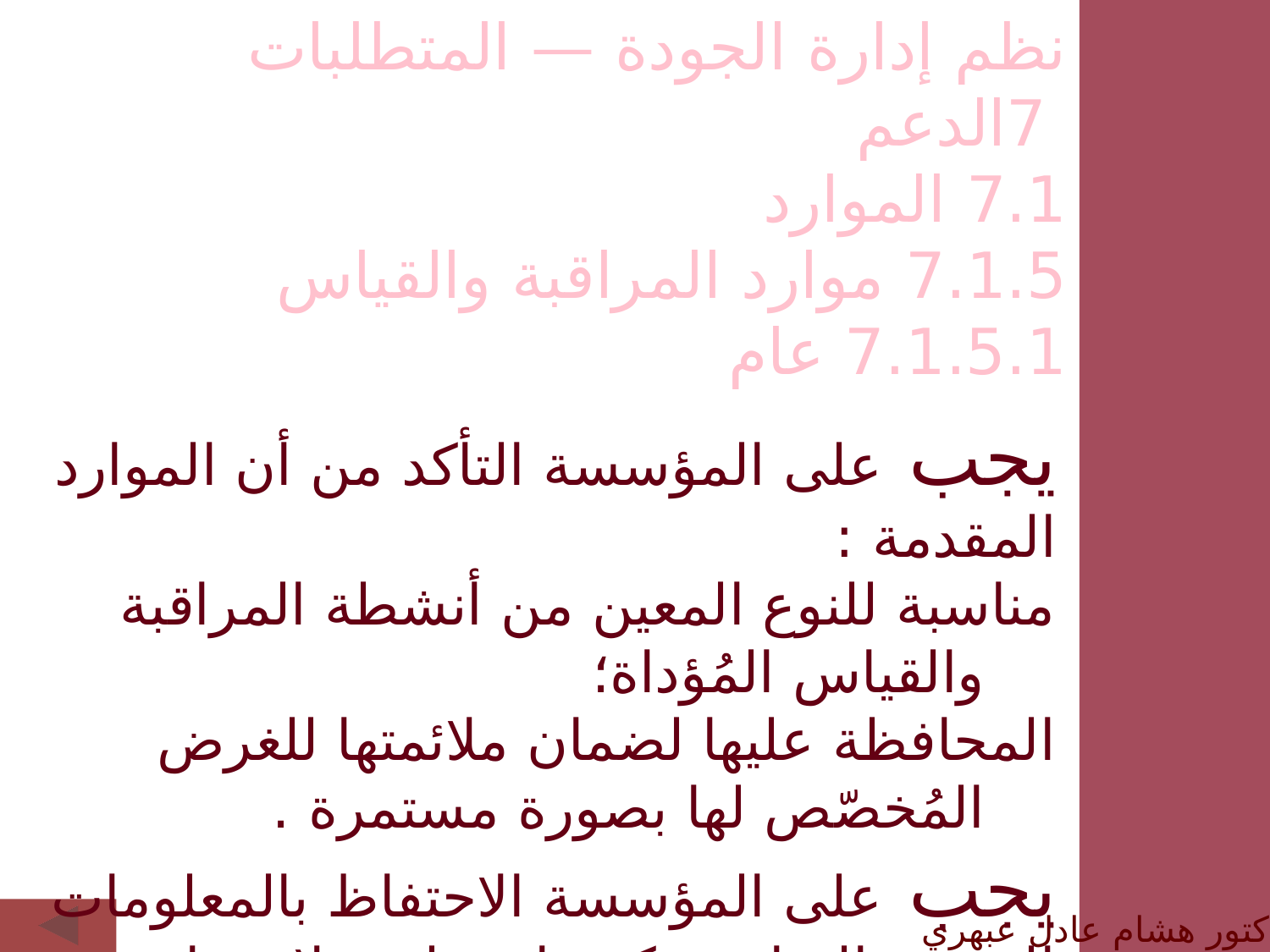

نظم إدارة الجودة — المتطلبات
 7الدعم
7.1 الموارد
7.1.5 موارد المراقبة والقياس
7.1.5.1 عام

يجب على المؤسسة التأكد من أن الموارد المقدمة :
مناسبة للنوع المعين من أنشطة المراقبة والقياس المُؤداة؛
المحافظة عليها لضمان ملائمتها للغرض المُخصّص لها بصورة مستمرة .
يجب على المؤسسة الاحتفاظ بالمعلومات الموثقة المناسبة كبرهان على ملائمتها للغرض من موارد المراقبة والقياس.

الدكتور هشام عادل عبهري